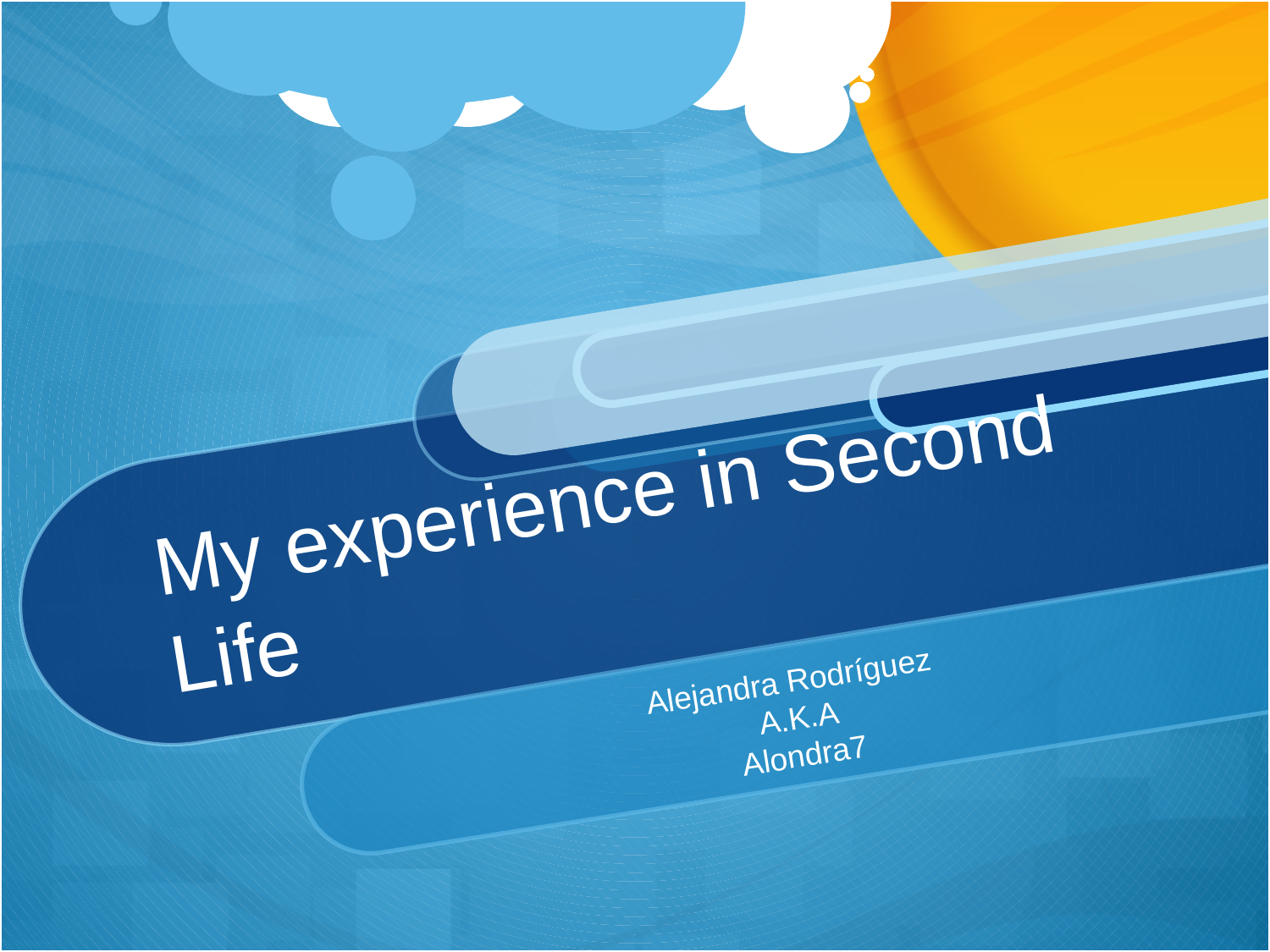

# My experience in Second Life
Alejandra Rodríguez
A.K.A
Alondra7